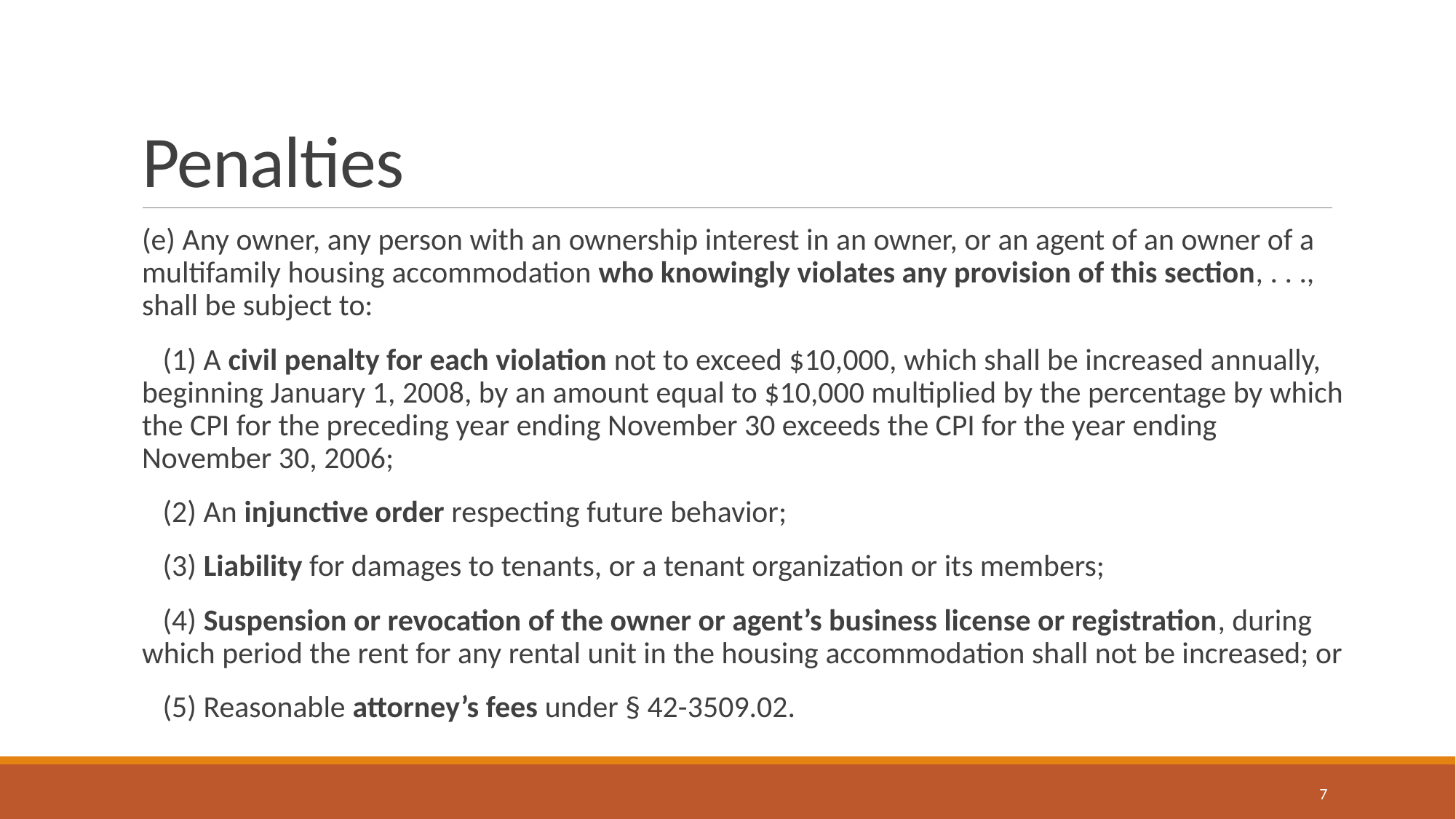

# Penalties
(e) Any owner, any person with an ownership interest in an owner, or an agent of an owner of a multifamily housing accommodation who knowingly violates any provision of this section, . . ., shall be subject to:
   (1) A civil penalty for each violation not to exceed $10,000, which shall be increased annually, beginning January 1, 2008, by an amount equal to $10,000 multiplied by the percentage by which the CPI for the preceding year ending November 30 exceeds the CPI for the year ending November 30, 2006;
   (2) An injunctive order respecting future behavior;
   (3) Liability for damages to tenants, or a tenant organization or its members;
   (4) Suspension or revocation of the owner or agent’s business license or registration, during which period the rent for any rental unit in the housing accommodation shall not be increased; or
   (5) Reasonable attorney’s fees under § 42-3509.02.
7